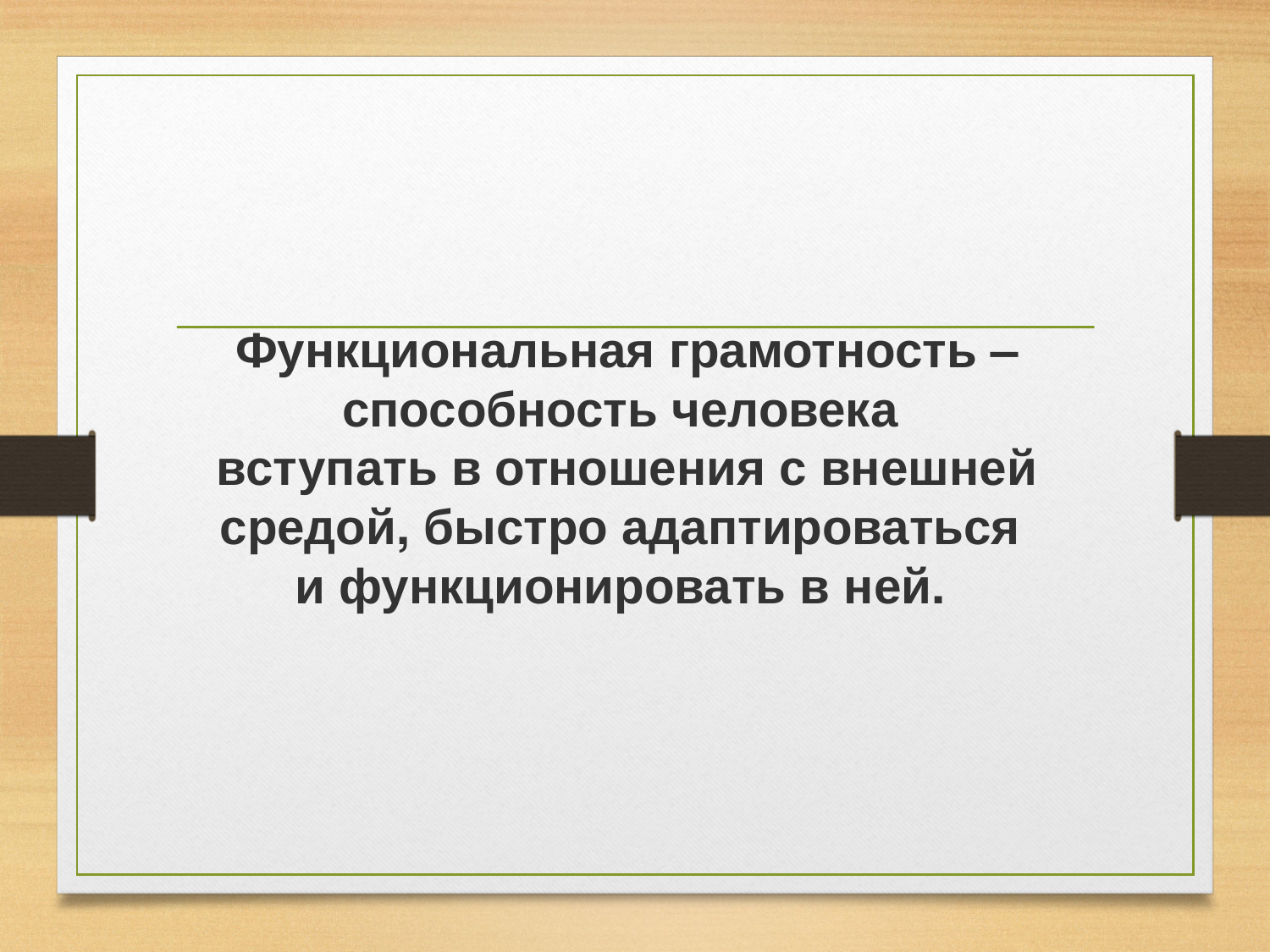

# Функциональная грамотность – способность человека вступать в отношения с внешней средой, быстро адаптироваться и функционировать в ней.